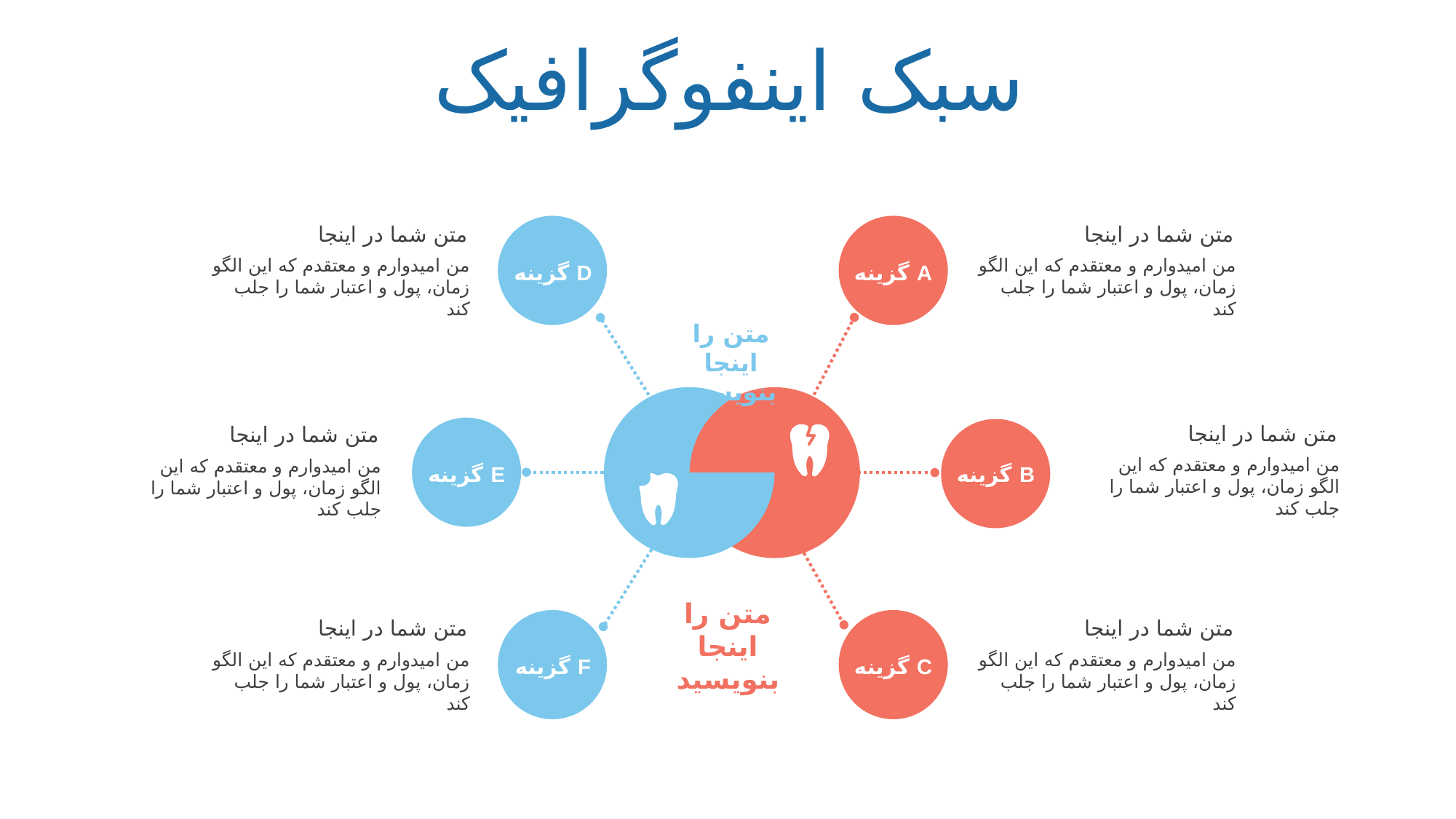

سبک اینفوگرافیک
متن شما در اینجا
من امیدوارم و معتقدم که این الگو زمان، پول و اعتبار شما را جلب کند
متن شما در اینجا
من امیدوارم و معتقدم که این الگو زمان، پول و اعتبار شما را جلب کند

گزینه D
گزینه A
متن را اینجا بنویسید

متن شما در اینجا
من امیدوارم و معتقدم که این الگو زمان، پول و اعتبار شما را جلب کند
متن شما در اینجا
من امیدوارم و معتقدم که این الگو زمان، پول و اعتبار شما را جلب کند

گزینه E
گزینه B

متن را اینجا بنویسید
متن شما در اینجا
من امیدوارم و معتقدم که این الگو زمان، پول و اعتبار شما را جلب کند
متن شما در اینجا
من امیدوارم و معتقدم که این الگو زمان، پول و اعتبار شما را جلب کند

گزینه F
گزینه C